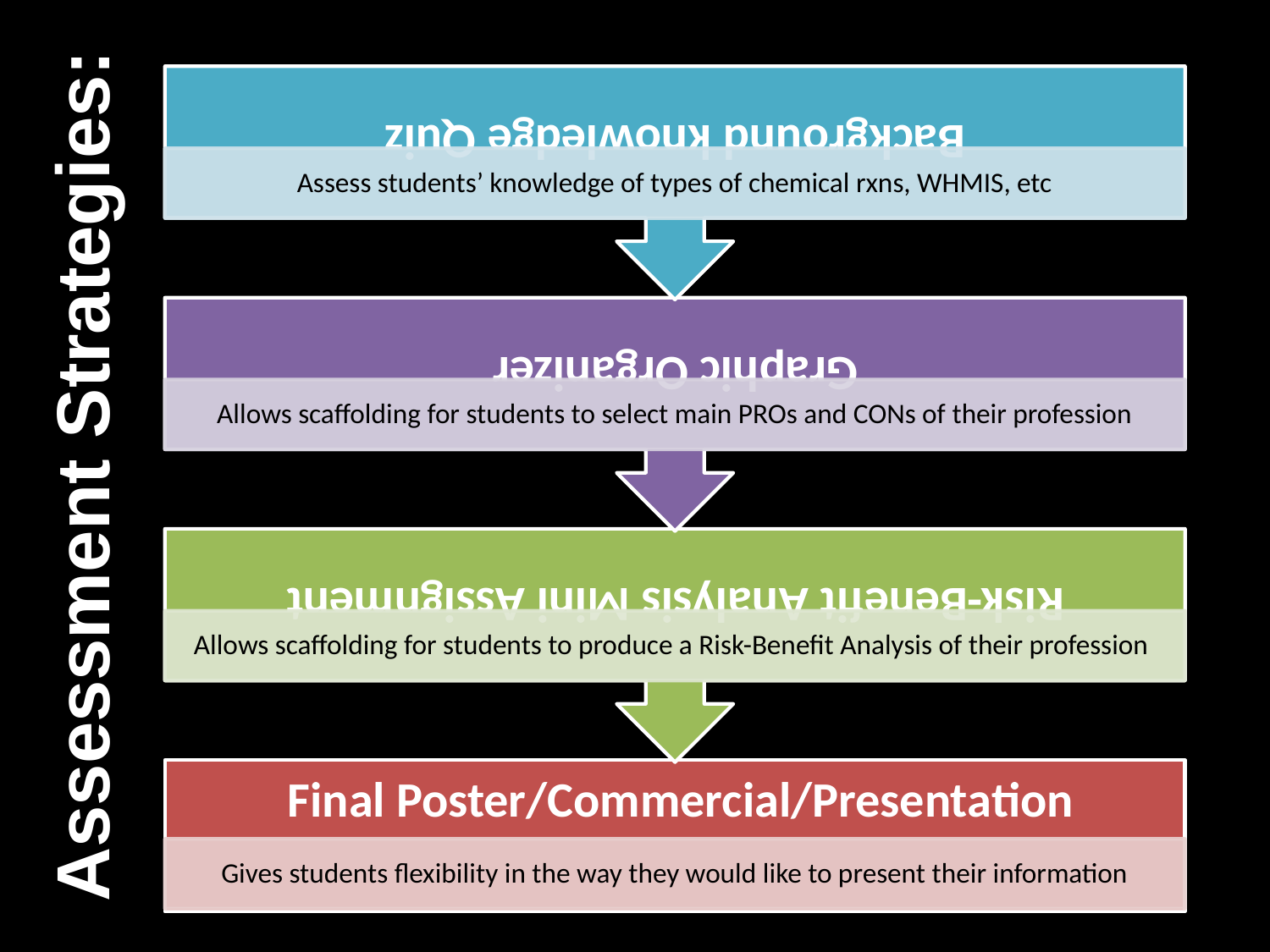

Final Poster/Commercial/Presentation
Gives students flexibility in the way they would like to present their information
Risk-Benefit Analysis Mini Assignment
Allows scaffolding for students to produce a Risk-Benefit Analysis of their profession
Graphic Organizer
Allows scaffolding for students to select main PROs and CONs of their profession
Background knowledge Quiz
Assess students’ knowledge of types of chemical rxns, WHMIS, etc

# Assessment Strategies: